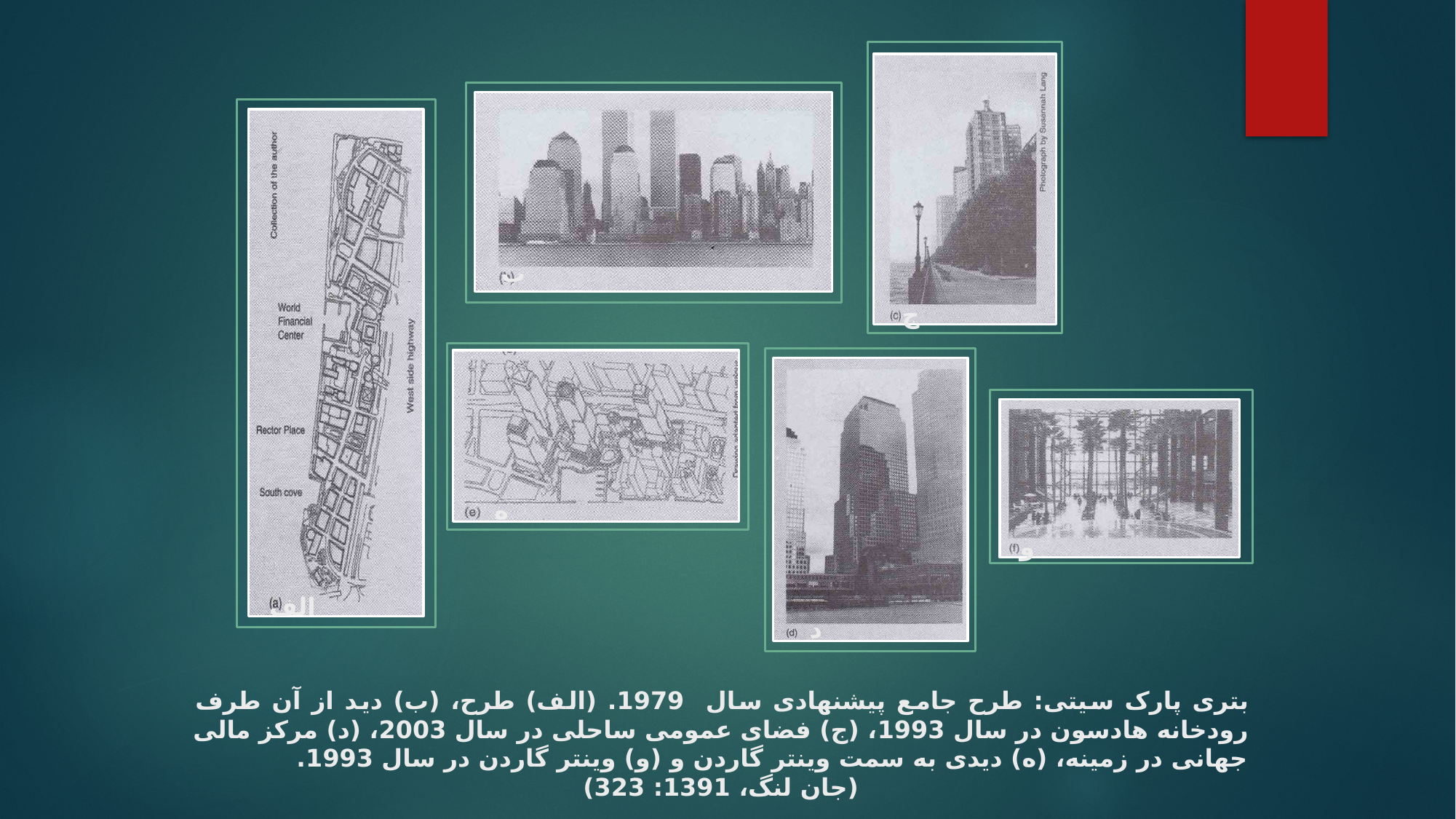

ب
ج
و
الف
د
ه
بتری پارک سیتی: طرح جامع پیشنهادی سال  1979. (الف) طرح، (ب) دید از آن طرف رودخانه هادسون در سال 1993، (ج) فضای عمومی ساحلی در سال 2003، (د) مرکز مالی جهانی در زمینه، (ه) دیدی به سمت وینتر گاردن و (و) وینتر گاردن در سال 1993.
(جان لنگ، 1391: 323)